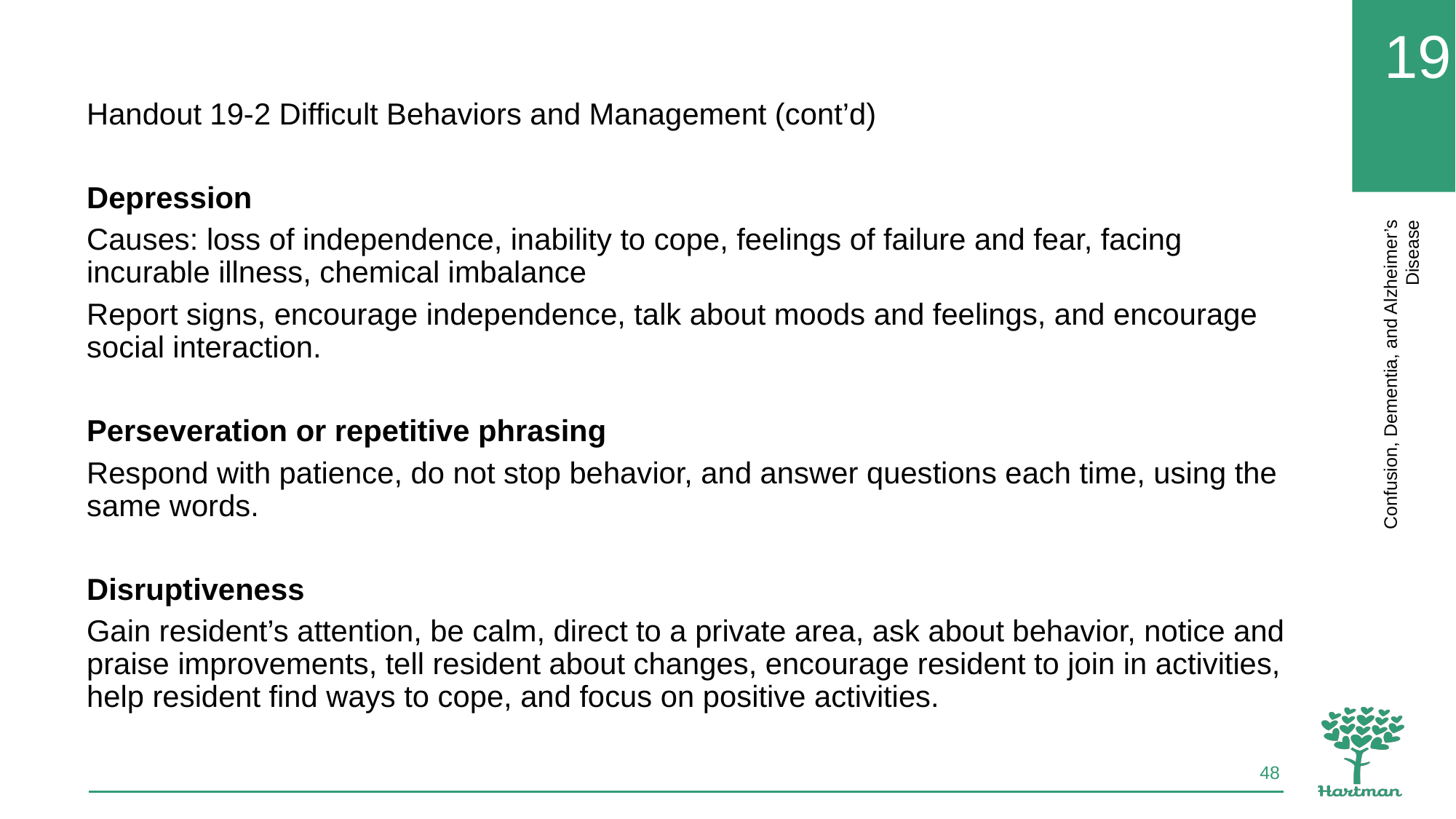

Handout 19-2 Difficult Behaviors and Management (cont’d)

Depression
Causes: loss of independence, inability to cope, feelings of failure and fear, facing incurable illness, chemical imbalance
Report signs, encourage independence, talk about moods and feelings, and encourage social interaction.

Perseveration or repetitive phrasing
Respond with patience, do not stop behavior, and answer questions each time, using the same words.

Disruptiveness
Gain resident’s attention, be calm, direct to a private area, ask about behavior, notice and praise improvements, tell resident about changes, encourage resident to join in activities, help resident find ways to cope, and focus on positive activities.

48